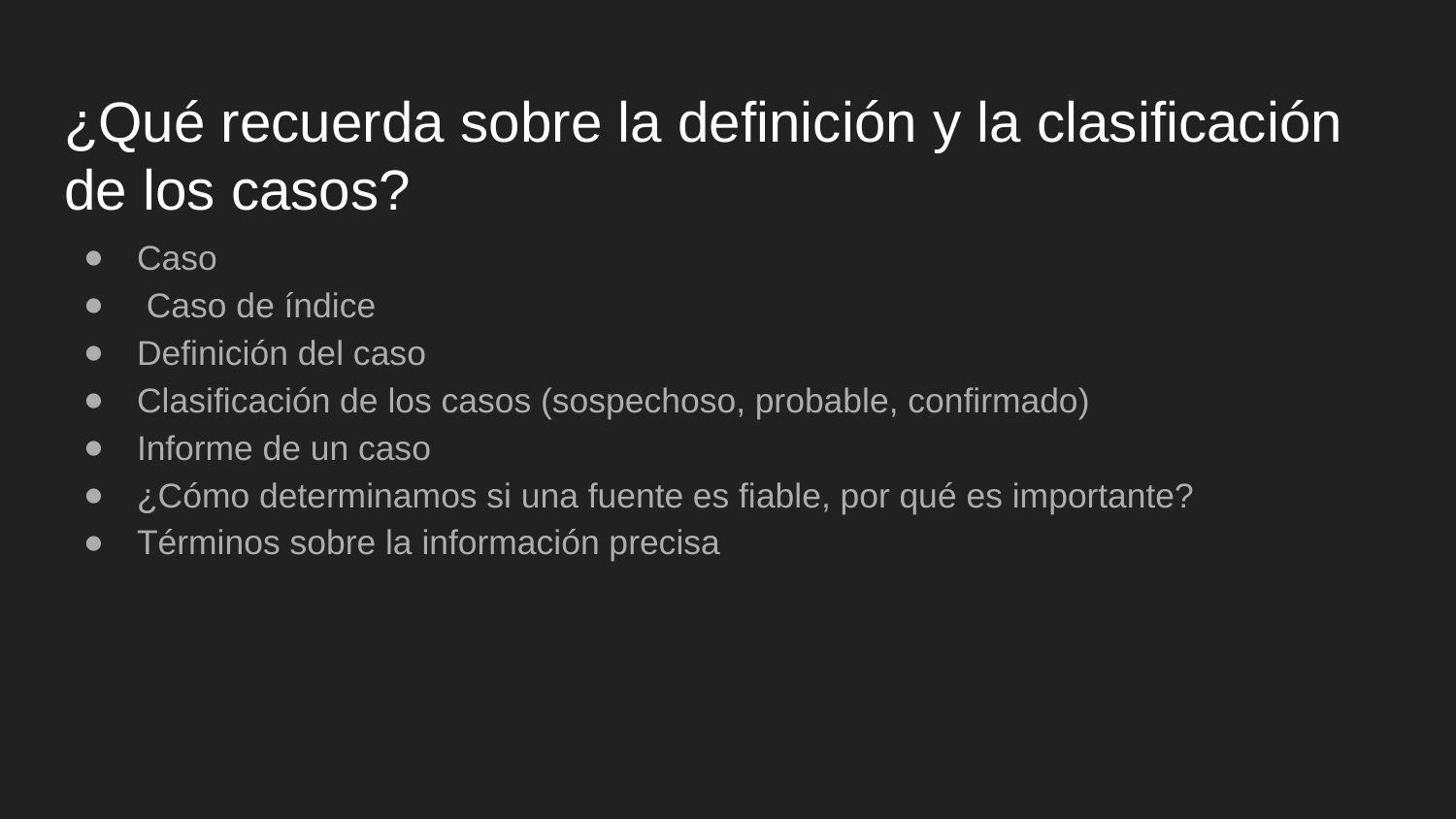

# ¿Qué recuerda sobre la definición y la clasificación de los casos?
Caso
 Caso de índice
Definición del caso
Clasificación de los casos (sospechoso, probable, confirmado)
Informe de un caso
¿Cómo determinamos si una fuente es fiable, por qué es importante?
Términos sobre la información precisa